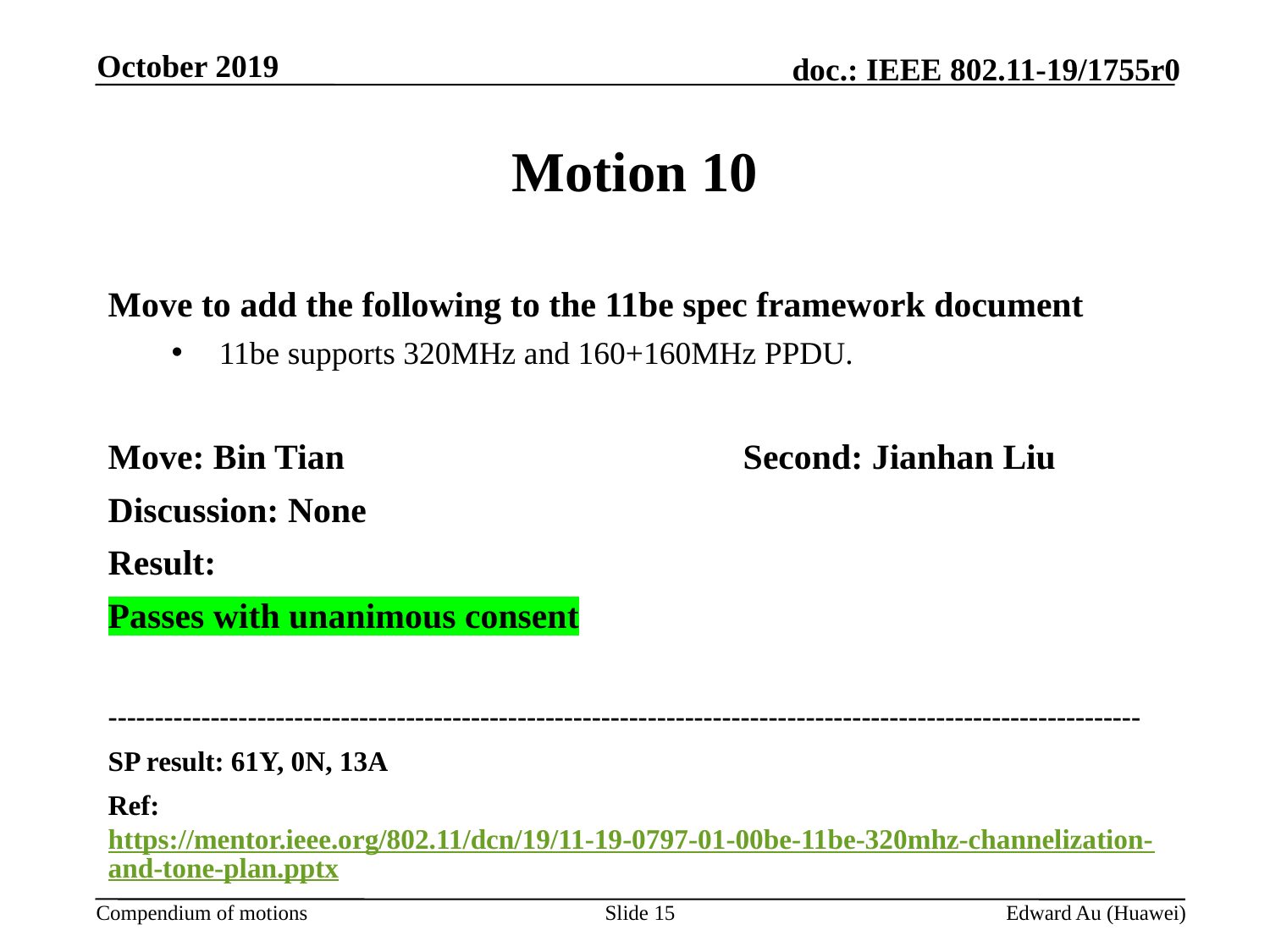

October 2019
# Motion 10
Move to add the following to the 11be spec framework document
11be supports 320MHz and 160+160MHz PPDU.

Move: Bin Tian				Second: Jianhan Liu
Discussion: None
Result:
Passes with unanimous consent

---------------------------------------------------------------------------------------------------------------
SP result: 61Y, 0N, 13A
Ref: https://mentor.ieee.org/802.11/dcn/19/11-19-0797-01-00be-11be-320mhz-channelization-and-tone-plan.pptx
Slide 15
Edward Au (Huawei)